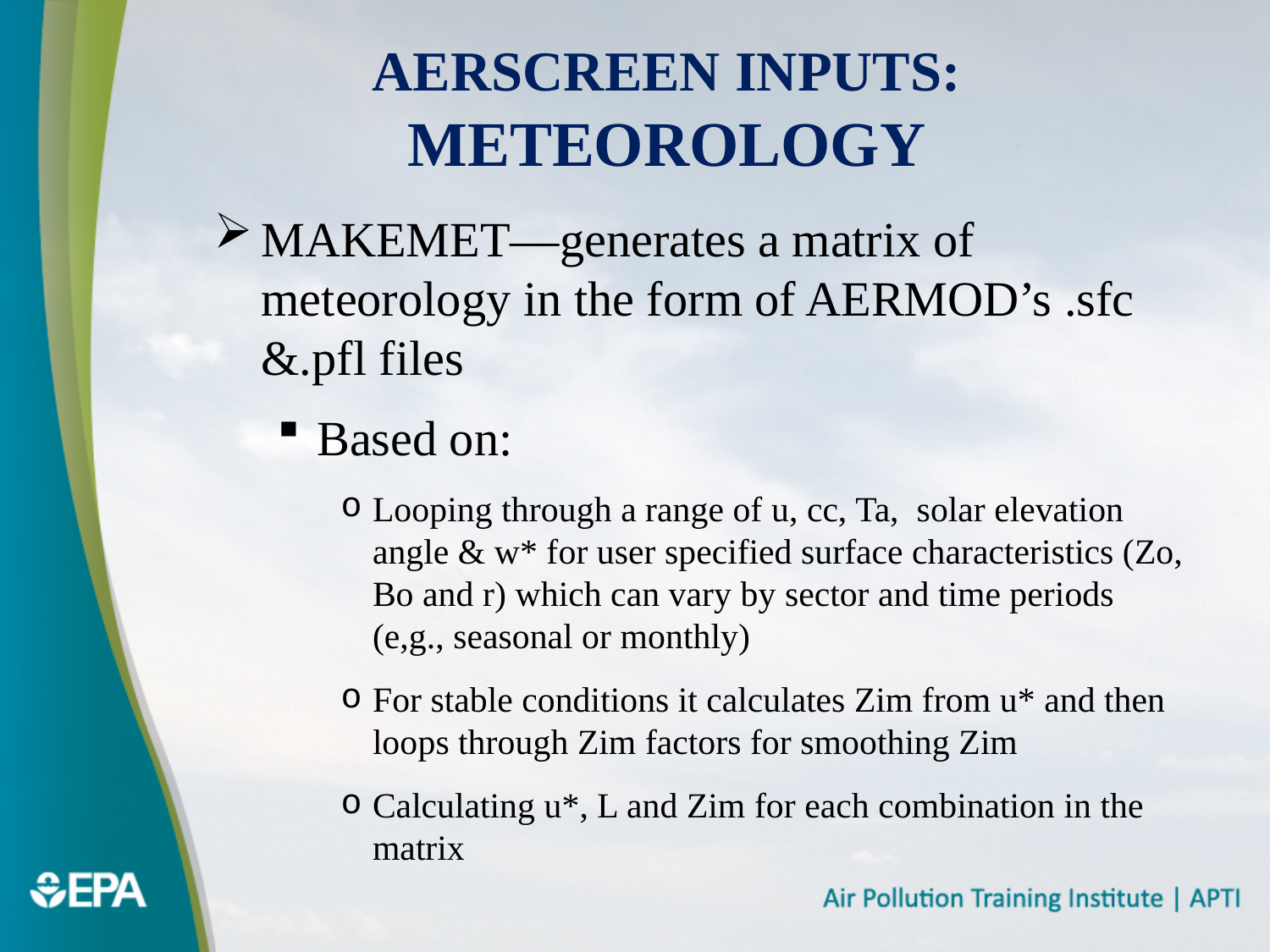

# AERSCREEN Inputs: Meteorology
MAKEMET—generates a matrix of meteorology in the form of AERMOD’s .sfc &.pfl files
Based on:
Looping through a range of u, cc, Ta,  solar elevation angle & w* for user specified surface characteristics (Zo, Bo and r) which can vary by sector and time periods (e,g., seasonal or monthly)
For stable conditions it calculates Zim from u* and then loops through Zim factors for smoothing Zim
Calculating u*, L and Zim for each combination in the matrix